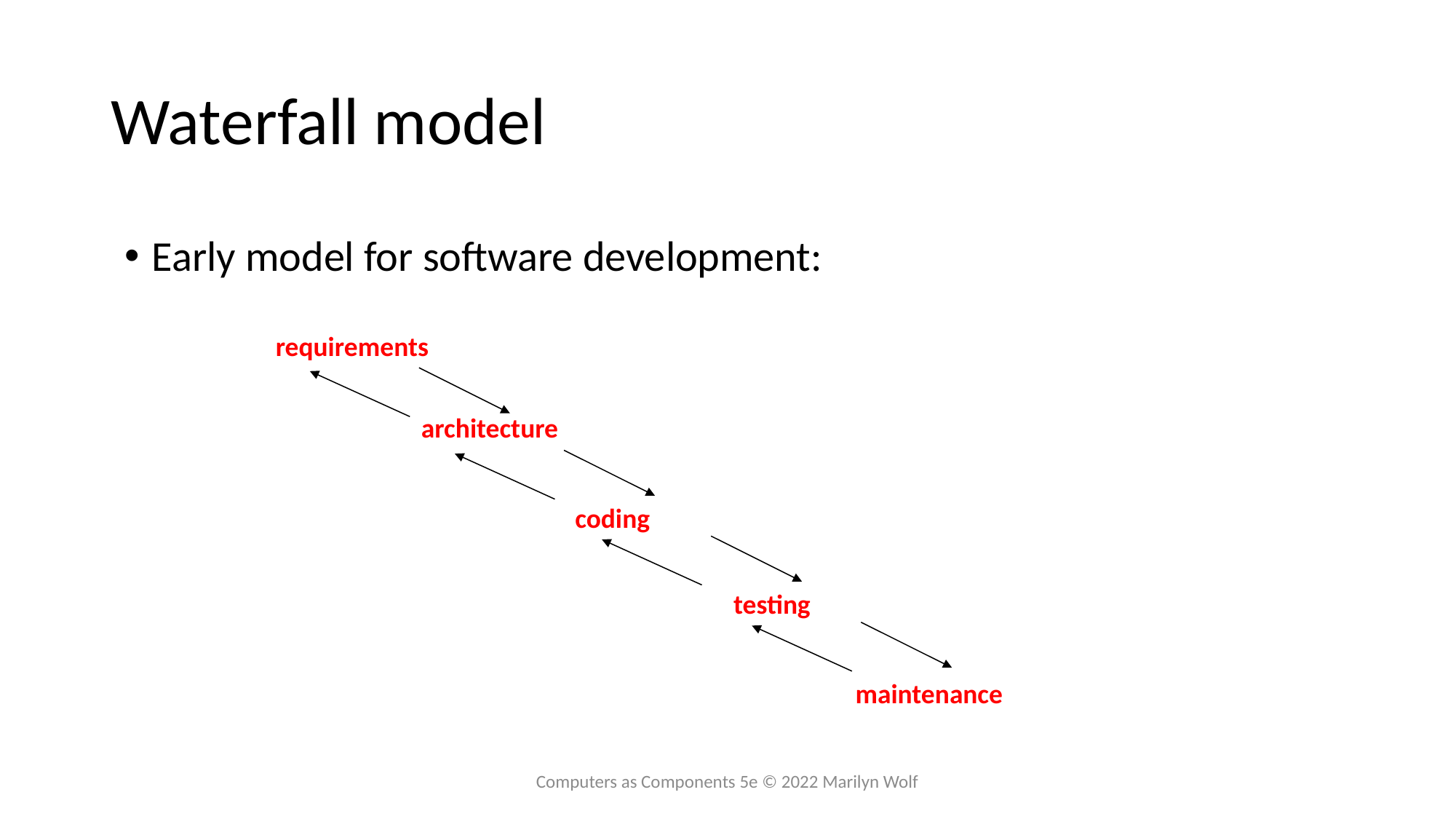

# Waterfall model
Early model for software development:
requirements

architecture

coding

testing

maintenance
Computers as Components 5e © 2022 Marilyn Wolf